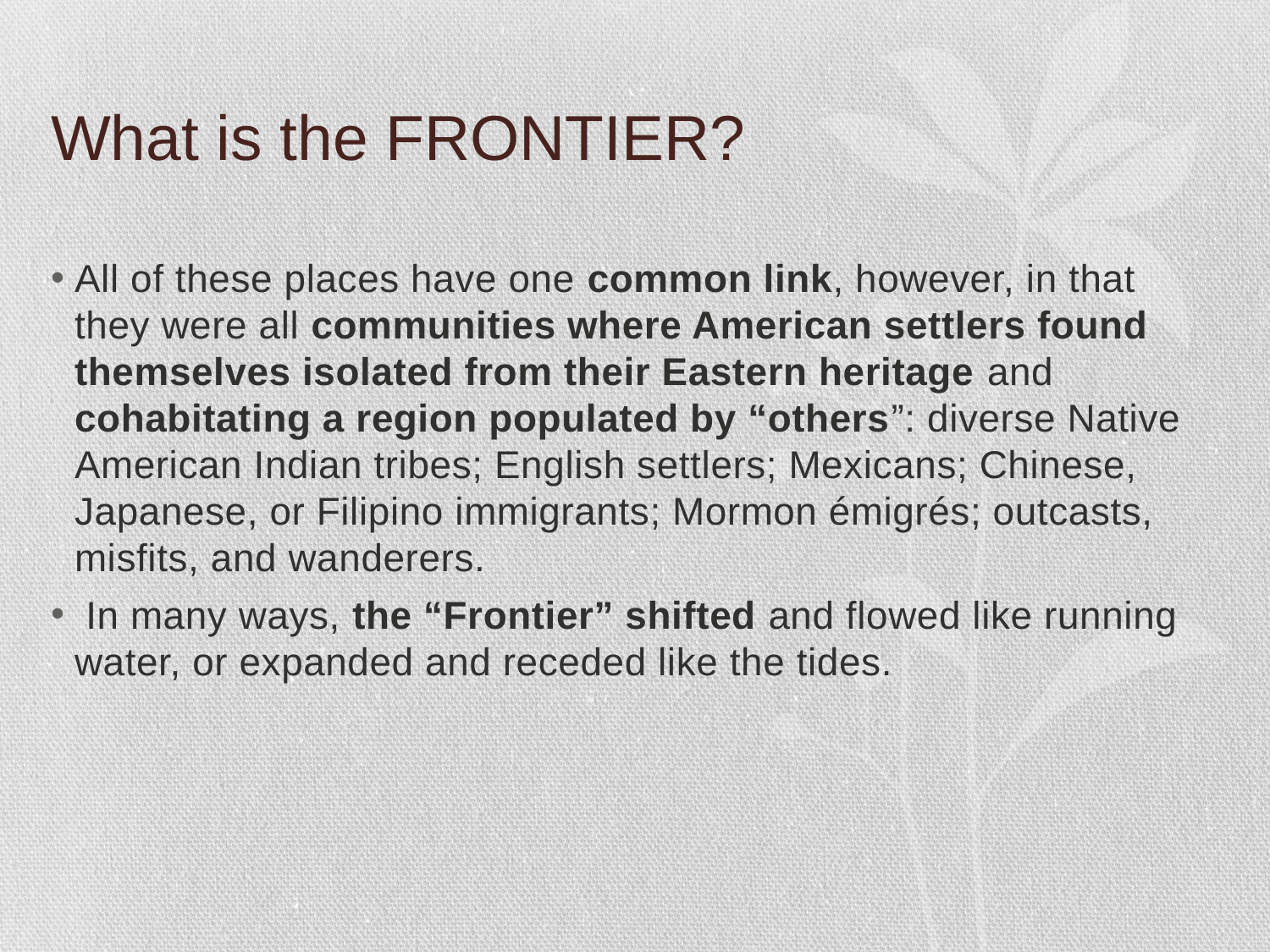

# What is the FRONTIER?

All of these places have one common link, however, in that they were all communities where American settlers found themselves isolated from their Eastern heritage and cohabitating a region populated by “others”: diverse Native American Indian tribes; English settlers; Mexicans; Chinese, Japanese, or Filipino immigrants; Mormon émigrés; outcasts, misfits, and wanderers.
 In many ways, the “Frontier” shifted and flowed like running water, or expanded and receded like the tides.